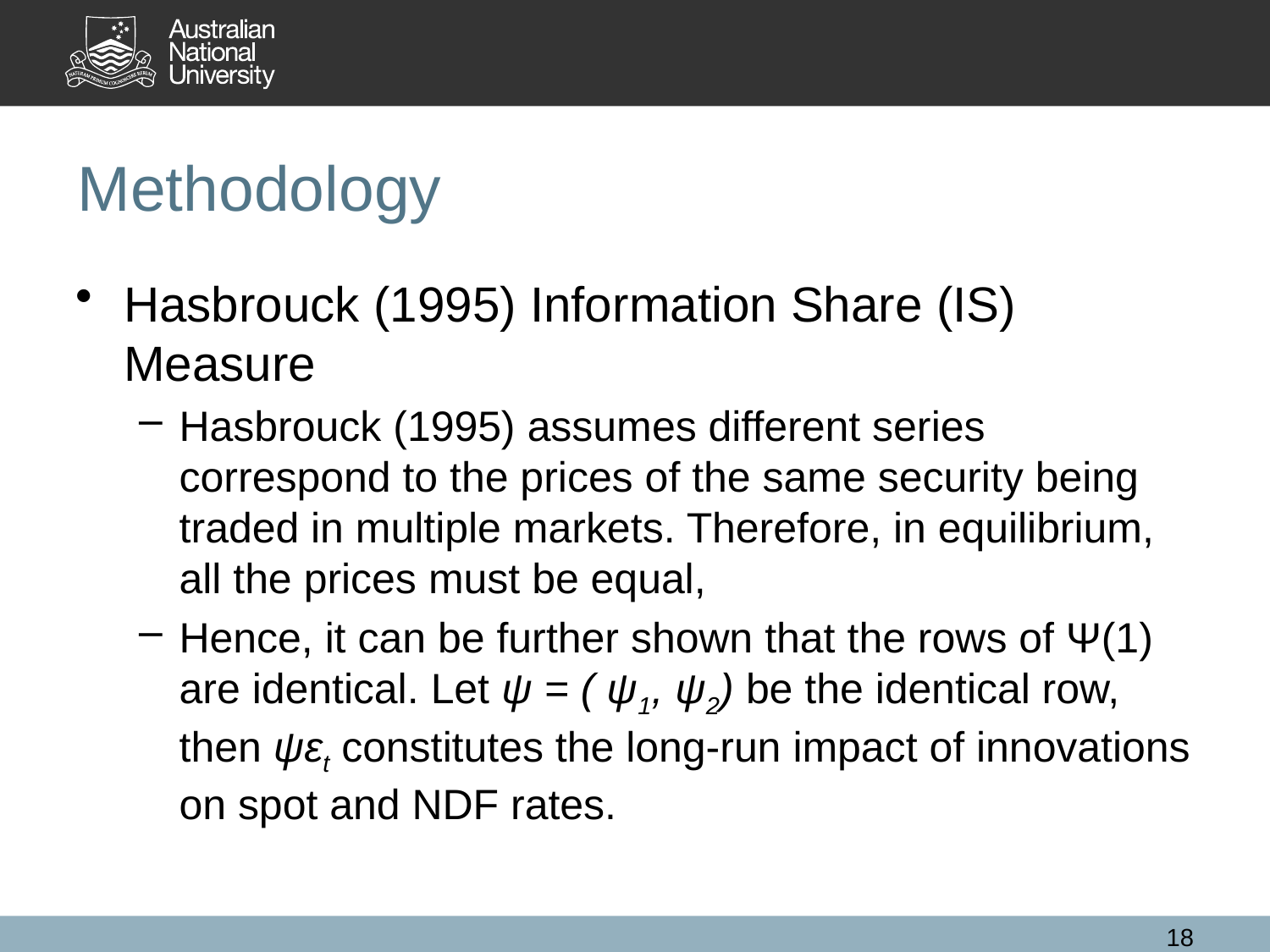

Methodology
Hasbrouck (1995) Information Share (IS) Measure
Hasbrouck (1995) assumes different series correspond to the prices of the same security being traded in multiple markets. Therefore, in equilibrium, all the prices must be equal,
Hence, it can be further shown that the rows of Ψ(1) are identical. Let ψ = ( ψ1, ψ2) be the identical row, then ψεt constitutes the long-run impact of innovations on spot and NDF rates.

18